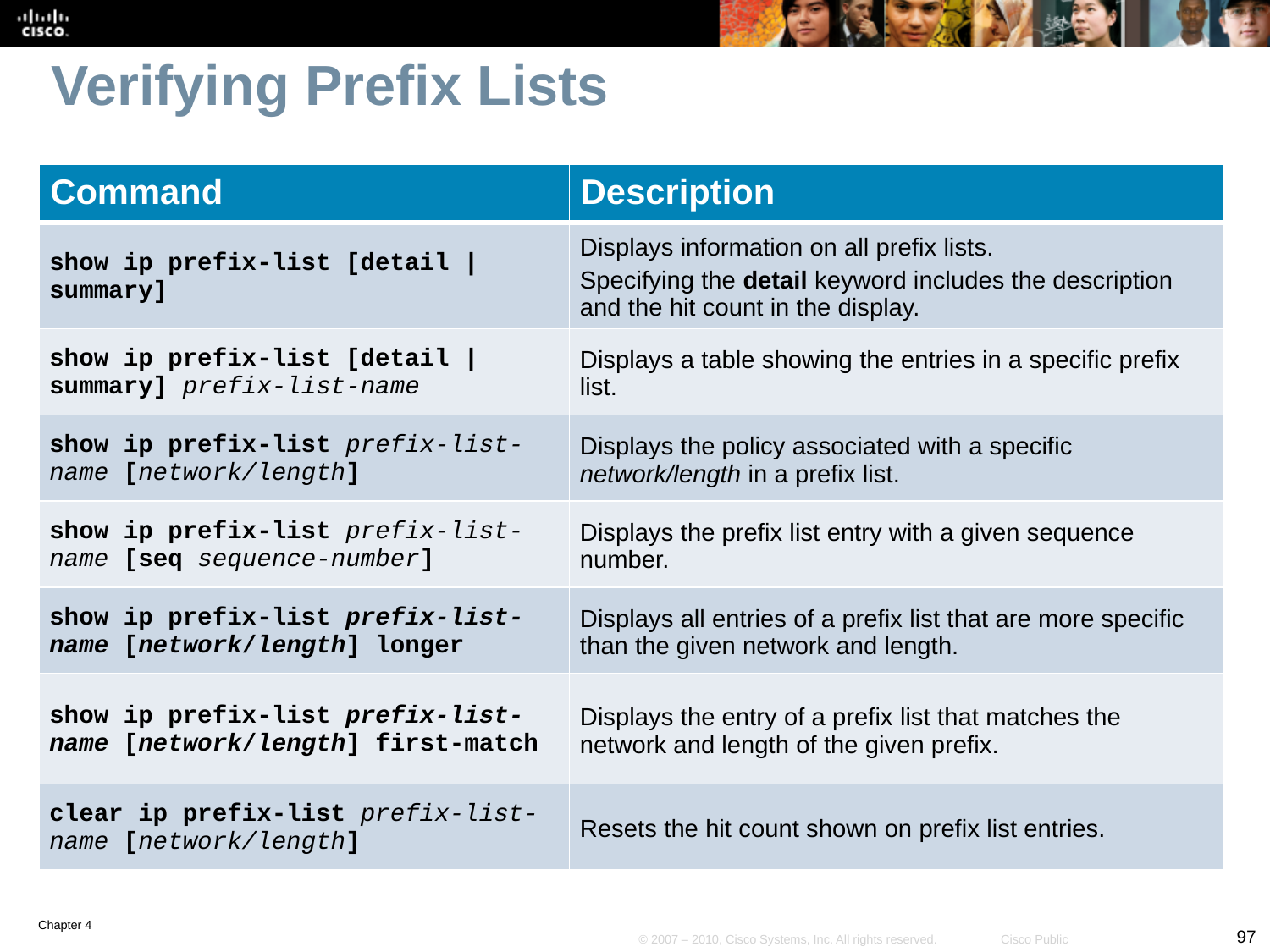

# Verifying Prefix Lists
| Command | Description |
| --- | --- |
| show ip prefix-list [detail | summary] | Displays information on all prefix lists. Specifying the detail keyword includes the description and the hit count in the display. |
| show ip prefix-list [detail | summary] prefix-list-name | Displays a table showing the entries in a specific prefix list. |
| show ip prefix-list prefix-list-name [network/length] | Displays the policy associated with a specific network/length in a prefix list. |
| show ip prefix-list prefix-list-name [seq sequence-number] | Displays the prefix list entry with a given sequence number. |
| show ip prefix-list prefix-list-name [network/length] longer | Displays all entries of a prefix list that are more specific than the given network and length. |
| show ip prefix-list prefix-list-name [network/length] first-match | Displays the entry of a prefix list that matches the network and length of the given prefix. |
| clear ip prefix-list prefix-list-name [network/length] | Resets the hit count shown on prefix list entries. |